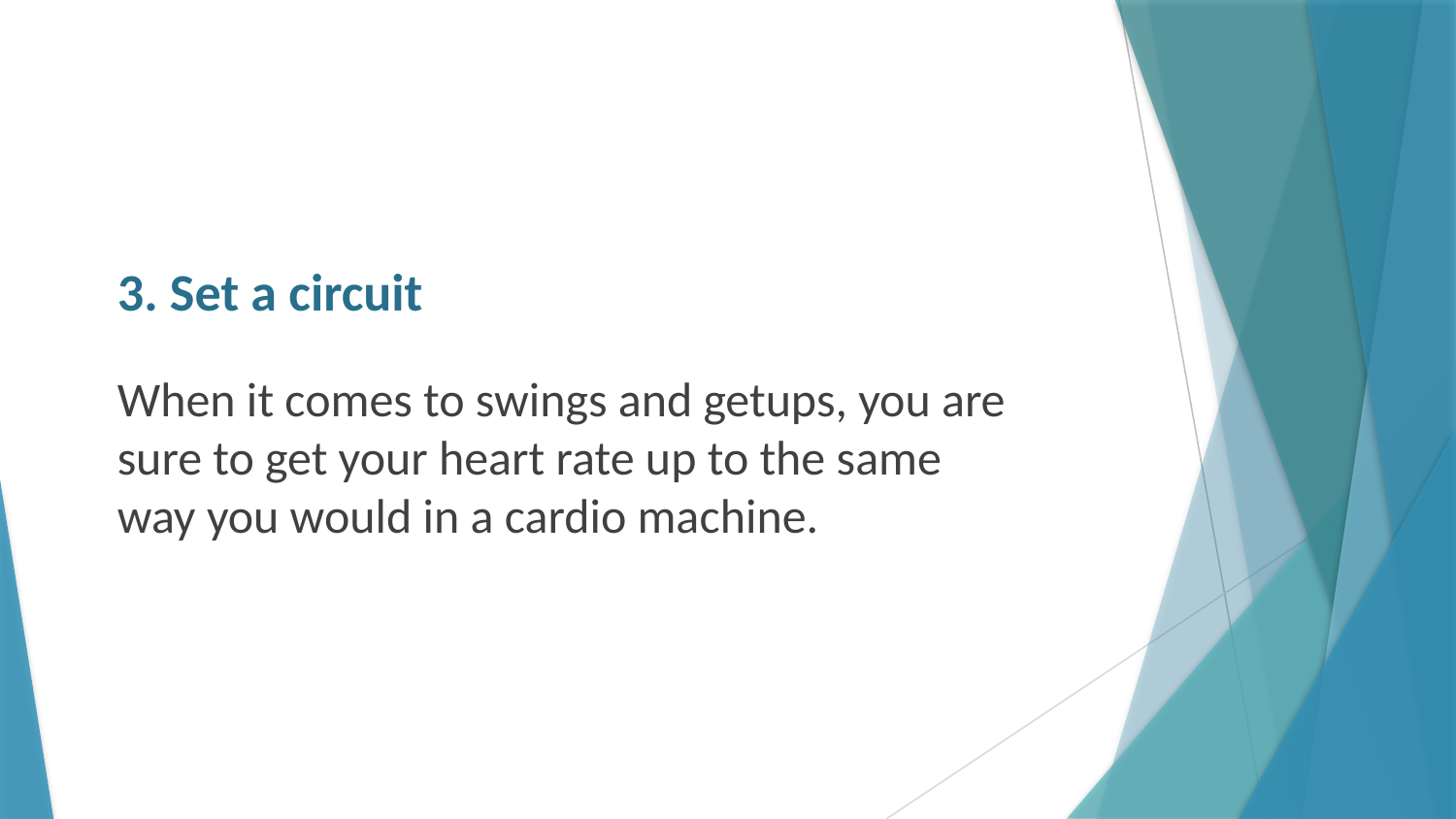

# 3. Set a circuit
When it comes to swings and getups, you are sure to get your heart rate up to the same way you would in a cardio machine.